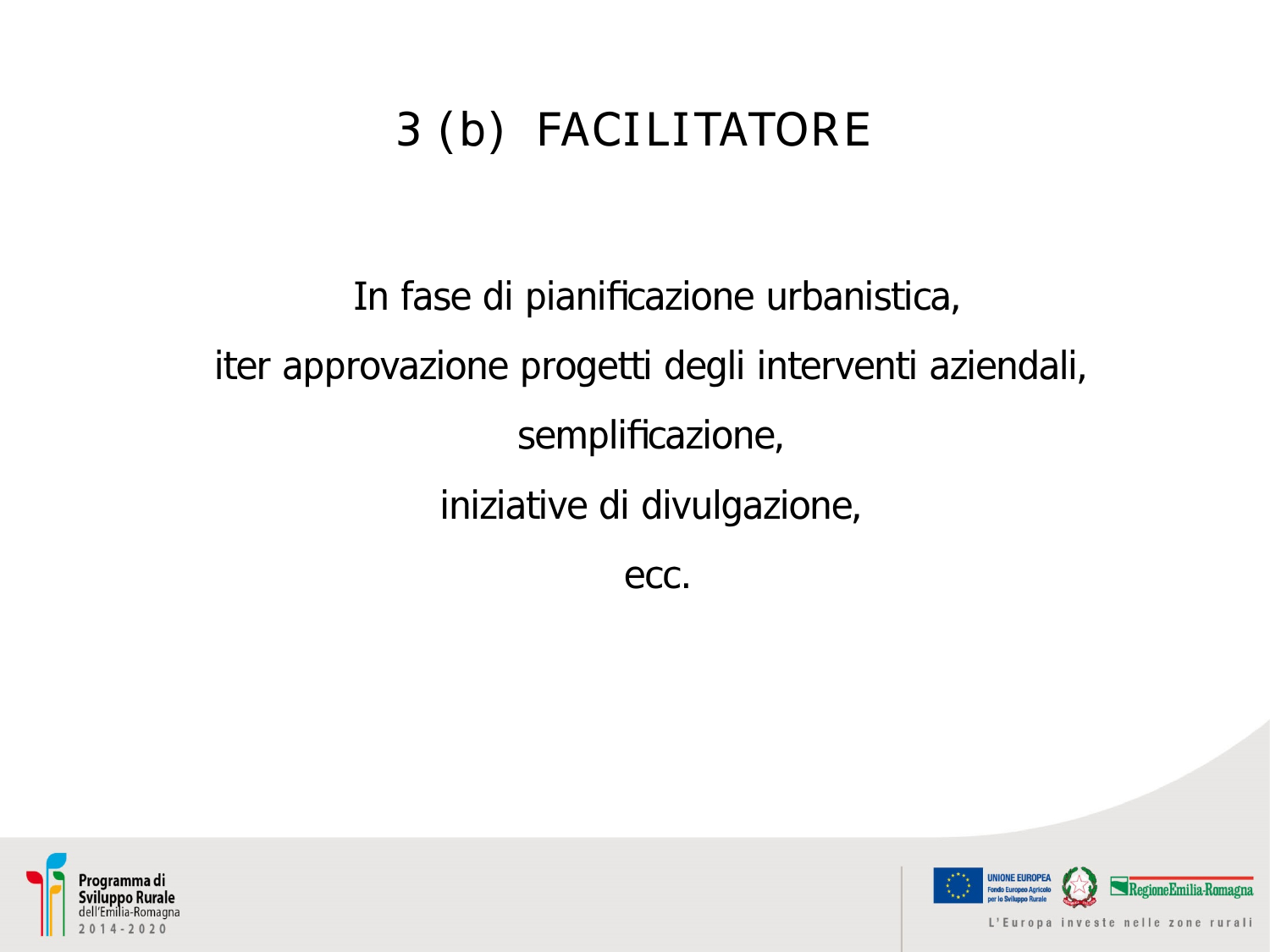

3 (b)  FACILITATORE
In fase di pianificazione urbanistica,
iter approvazione progetti degli interventi aziendali,
semplificazione,
iniziative di divulgazione,
ecc.